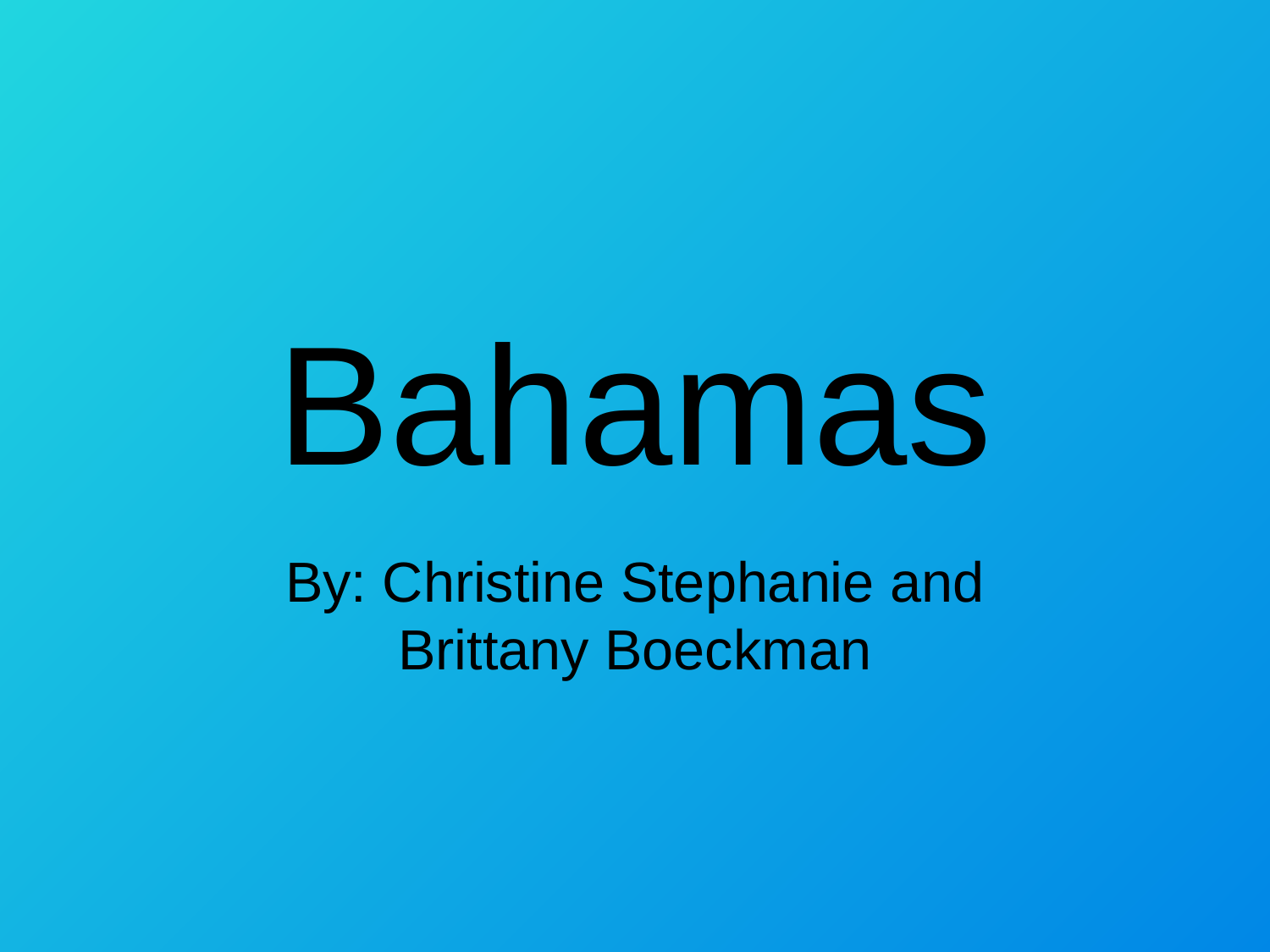

# Bahamas
By: Christine Stephanie and Brittany Boeckman